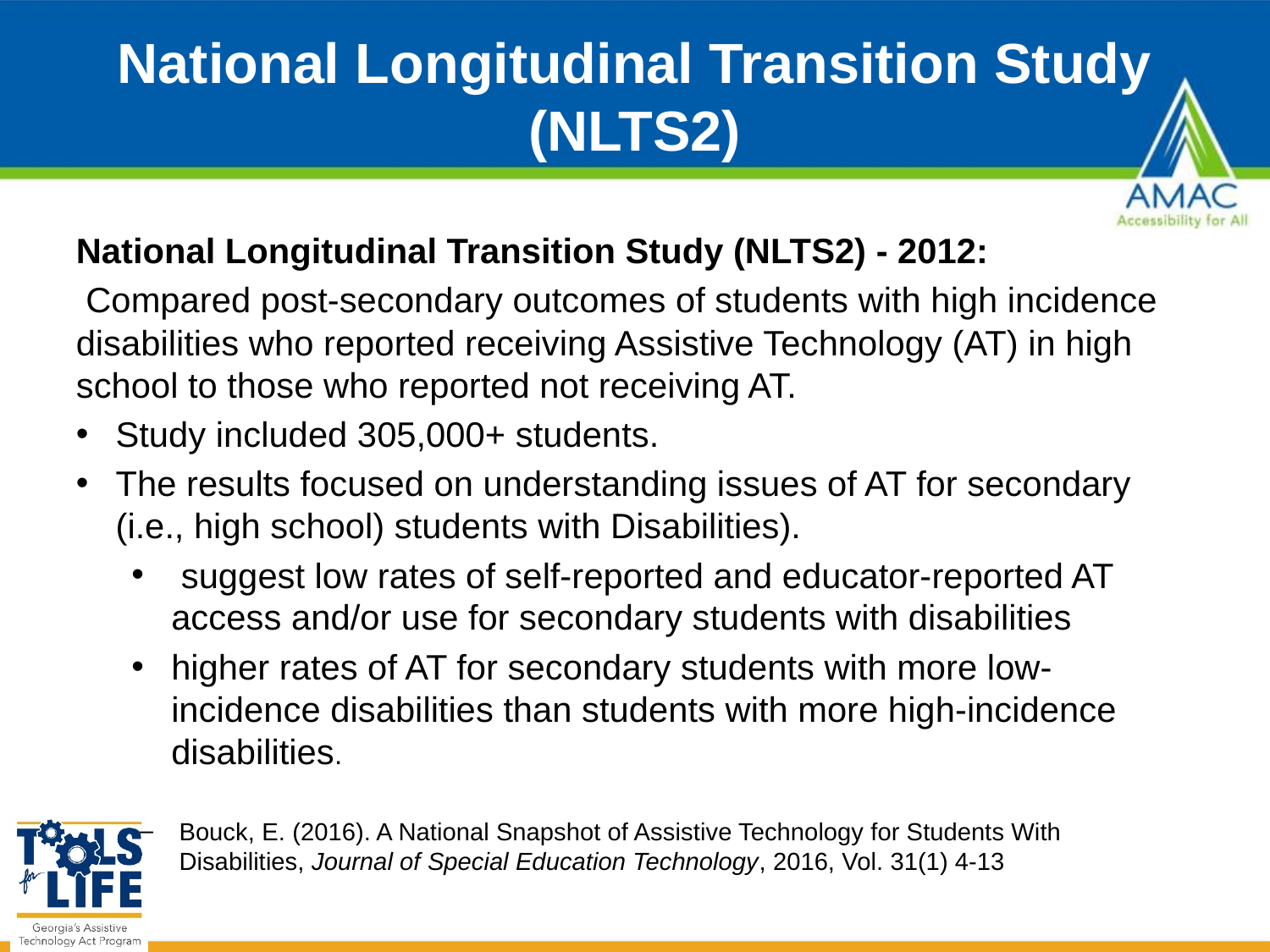

# National Longitudinal Transition Study (NLTS2)
National Longitudinal Transition Study (NLTS2) - 2012:
 Compared post-secondary outcomes of students with high incidence disabilities who reported receiving Assistive Technology (AT) in high school to those who reported not receiving AT.
Study included 305,000+ students.
The results focused on understanding issues of AT for secondary (i.e., high school) students with Disabilities).
 suggest low rates of self-reported and educator-reported AT access and/or use for secondary students with disabilities
higher rates of AT for secondary students with more low-incidence disabilities than students with more high-incidence disabilities.

Bouck, E. (2016). A National Snapshot of Assistive Technology for Students With Disabilities, Journal of Special Education Technology, 2016, Vol. 31(1) 4-13